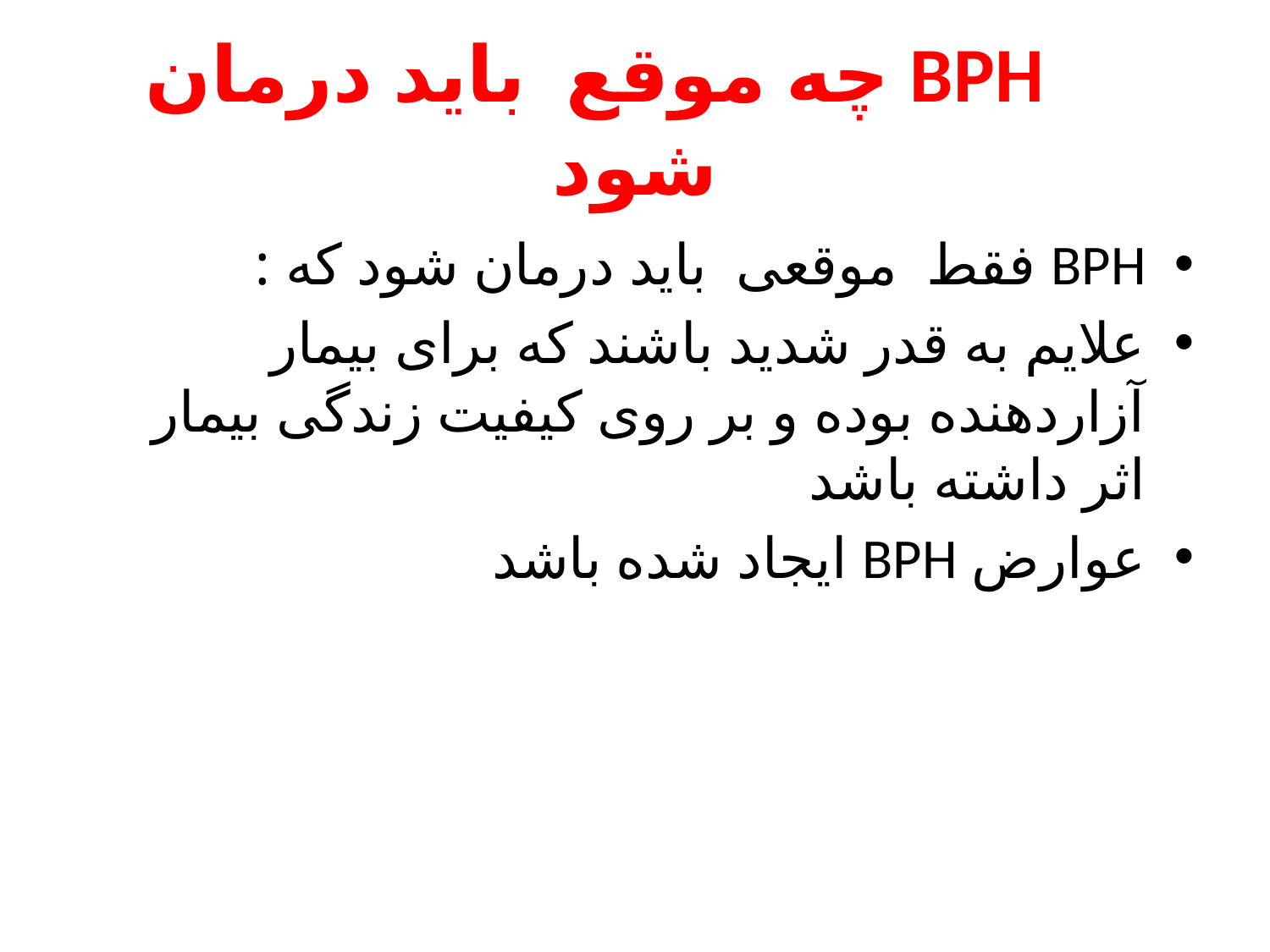

# BPH چه موقع  باید درمان شود
BPH فقط  موقعی  باید درمان شود که :
علایم به قدر شدید باشند که برای بیمار آزاردهنده بوده و بر روی کیفیت زندگی بیمار اثر داشته باشد
عوارض BPH ایجاد شده باشد